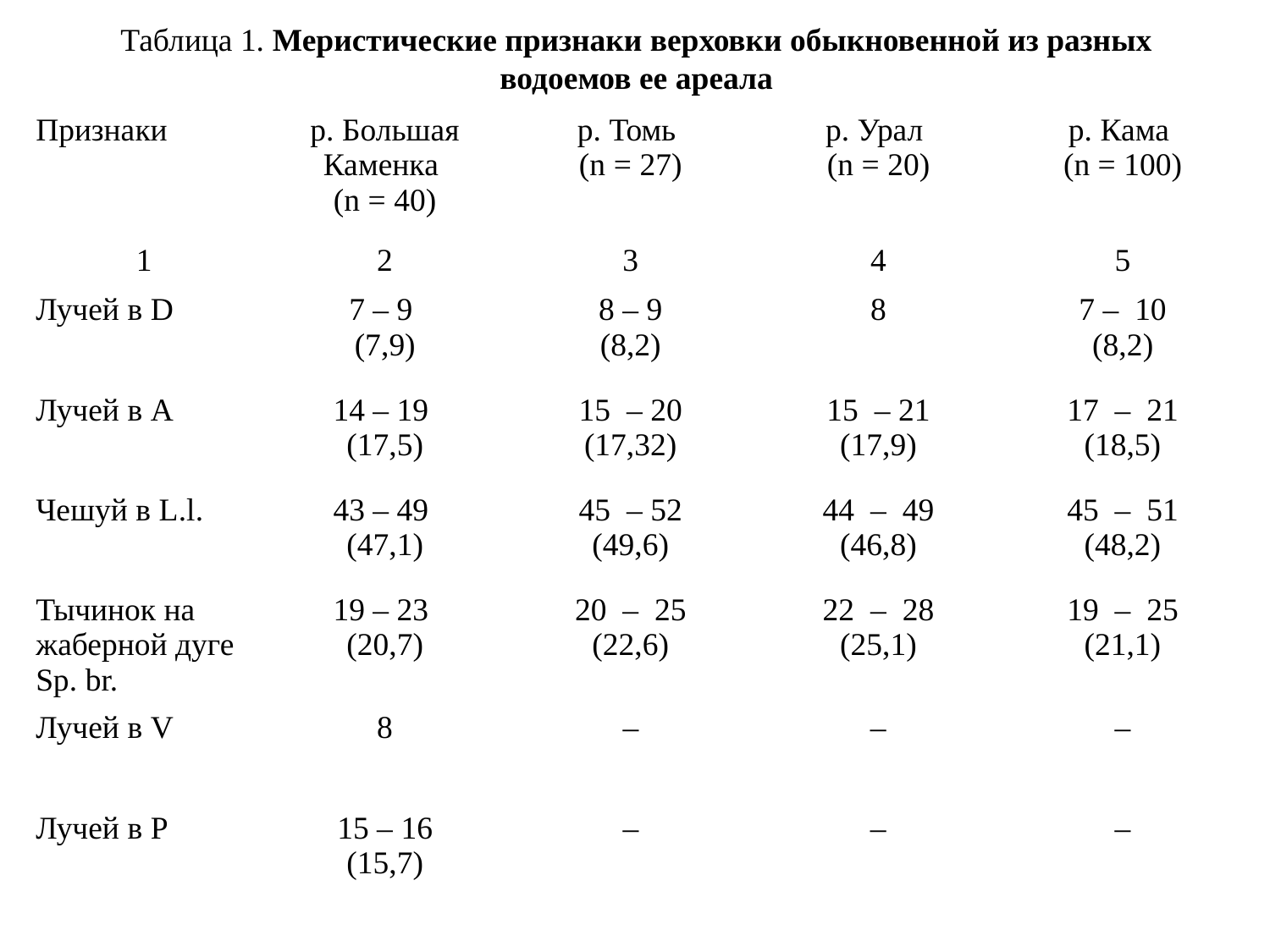

# Таблица 1. Меристические признаки верховки обыкновенной из разных водоемов ее ареала
| Признаки | р. Большая Каменка (n = 40) | р. Томь (n = 27) | р. Урал (n = 20) | р. Кама (n = 100) |
| --- | --- | --- | --- | --- |
| 1 | 2 | 3 | 4 | 5 |
| Лучей в D | 7 – 9 (7,9) | 8 – 9 (8,2) | 8 | 7 – 10 (8,2) |
| Лучей в A | 14 – 19 (17,5) | – 20 (17,32) | – 21 (17,9) | – 21 (18,5) |
| Чешуй в L.l. | 43 – 49 (47,1) | – 52 (49,6) | – 49 (46,8) | – 51 (48,2) |
| Тычинок на жаберной дуге Sp. br. | 19 – 23 (20,7) | – 25 (22,6) | – 28 (25,1) | – 25 (21,1) |
| Лучей в V | 8 | – | – | – |
| Лучей в P | 15 – 16 (15,7) | – | – | – |